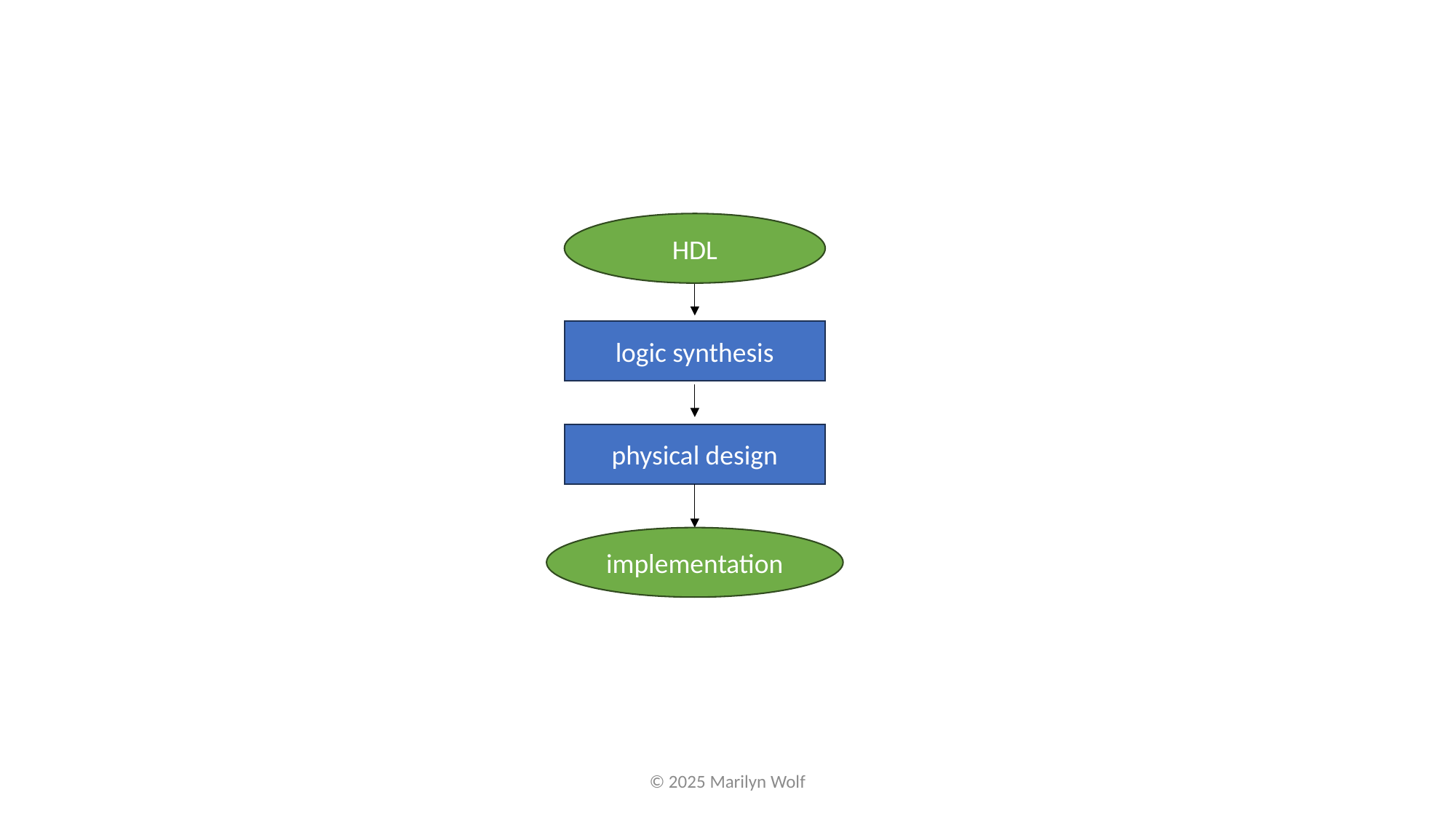

HDL
logic synthesis
physical design
implementation
© 2025 Marilyn Wolf